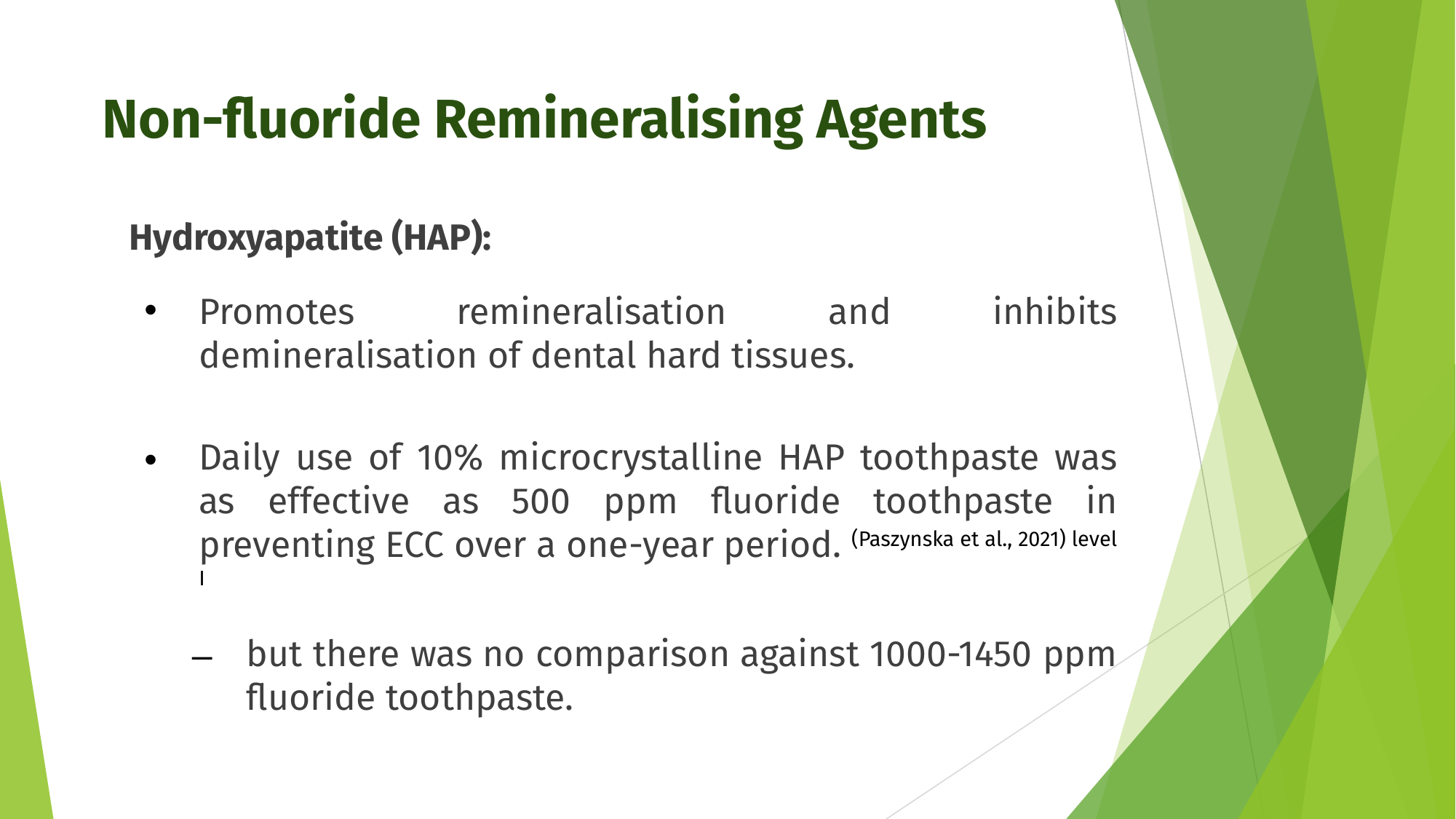

# Non-fluoride Remineralising Agents

  Hydroxyapatite (HAP):

Promotes remineralisation and inhibits demineralisation of dental hard tissues.

Daily use of 10% microcrystalline HAP toothpaste was as effective as 500 ppm fluoride toothpaste in preventing ECC over a one-year period. (Paszynska et al., 2021) level I

but there was no comparison against 1000-1450 ppm fluoride toothpaste.